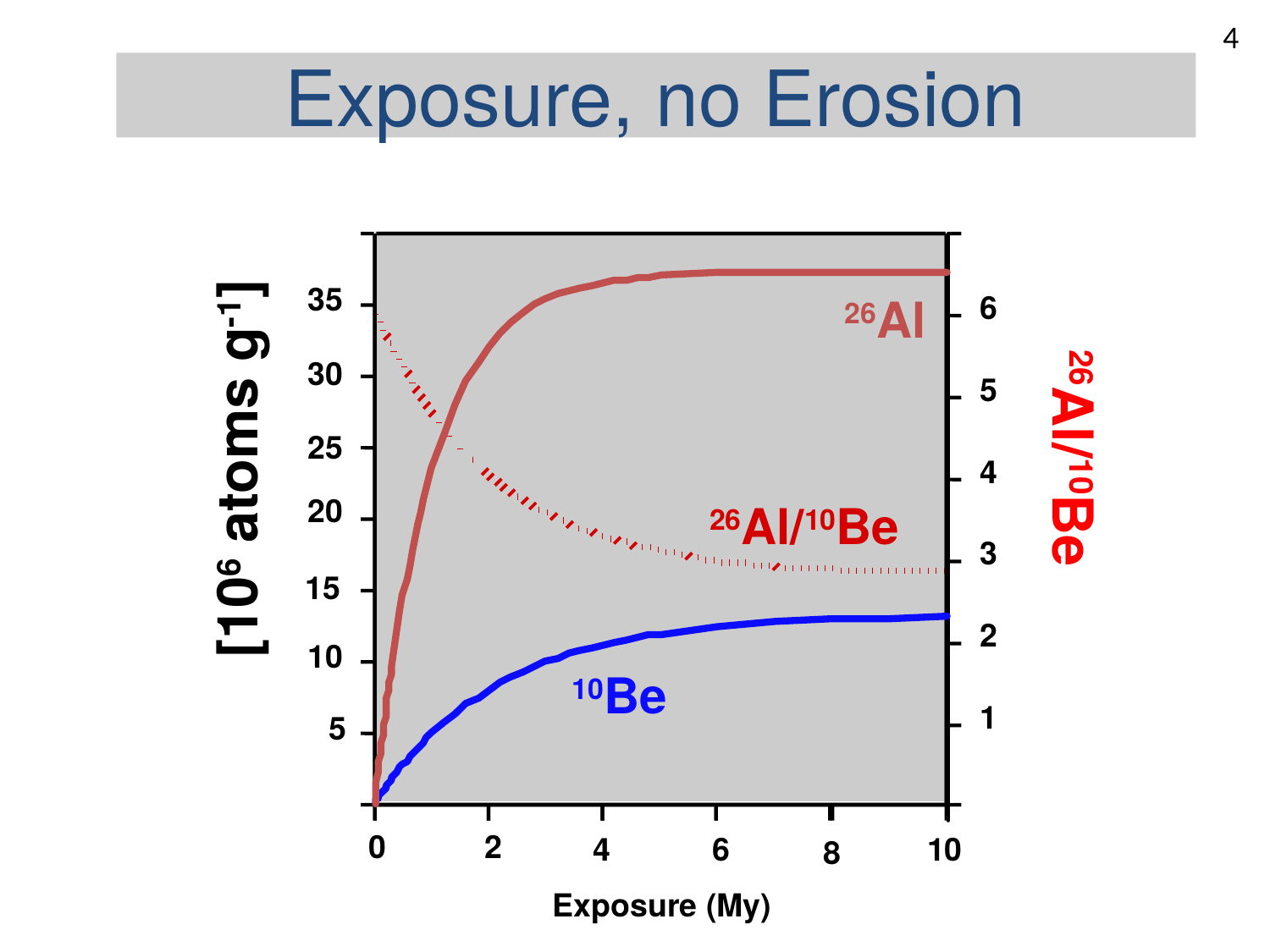

4
Exposure, no Erosion

35
6
26Al

30

5

26Al/10Be
25

[106 atoms g-1]

4

20

26Al/10Be

3

15

2

10

10Be

1
5

0
2
4
6
10
8
Exposure (My)